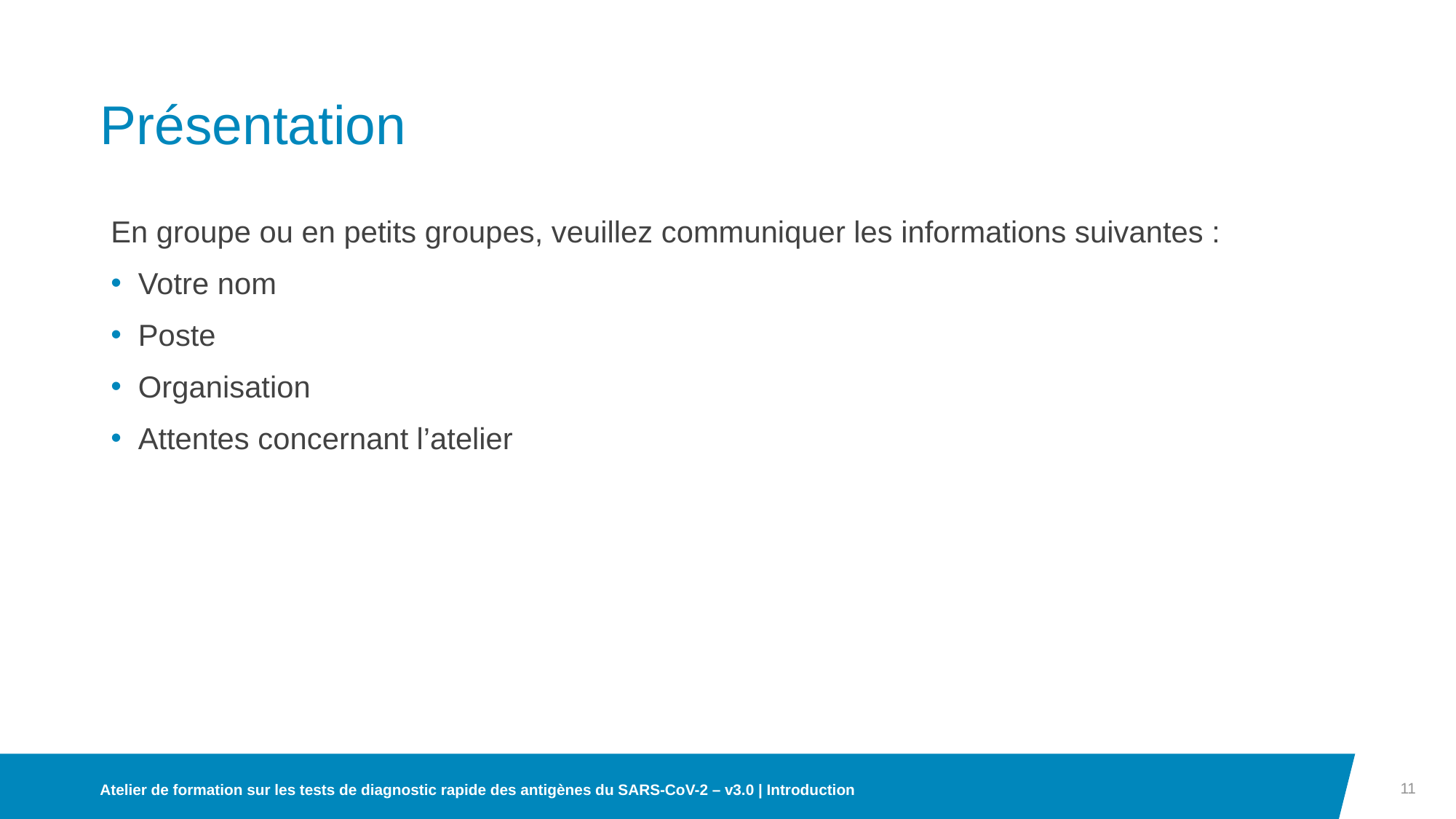

# Présentation
En groupe ou en petits groupes, veuillez communiquer les informations suivantes :
Votre nom
Poste
Organisation
Attentes concernant l’atelier

11
Atelier de formation sur les tests de diagnostic rapide des antigènes du SARS-CoV-2 – v3.0 | Introduction